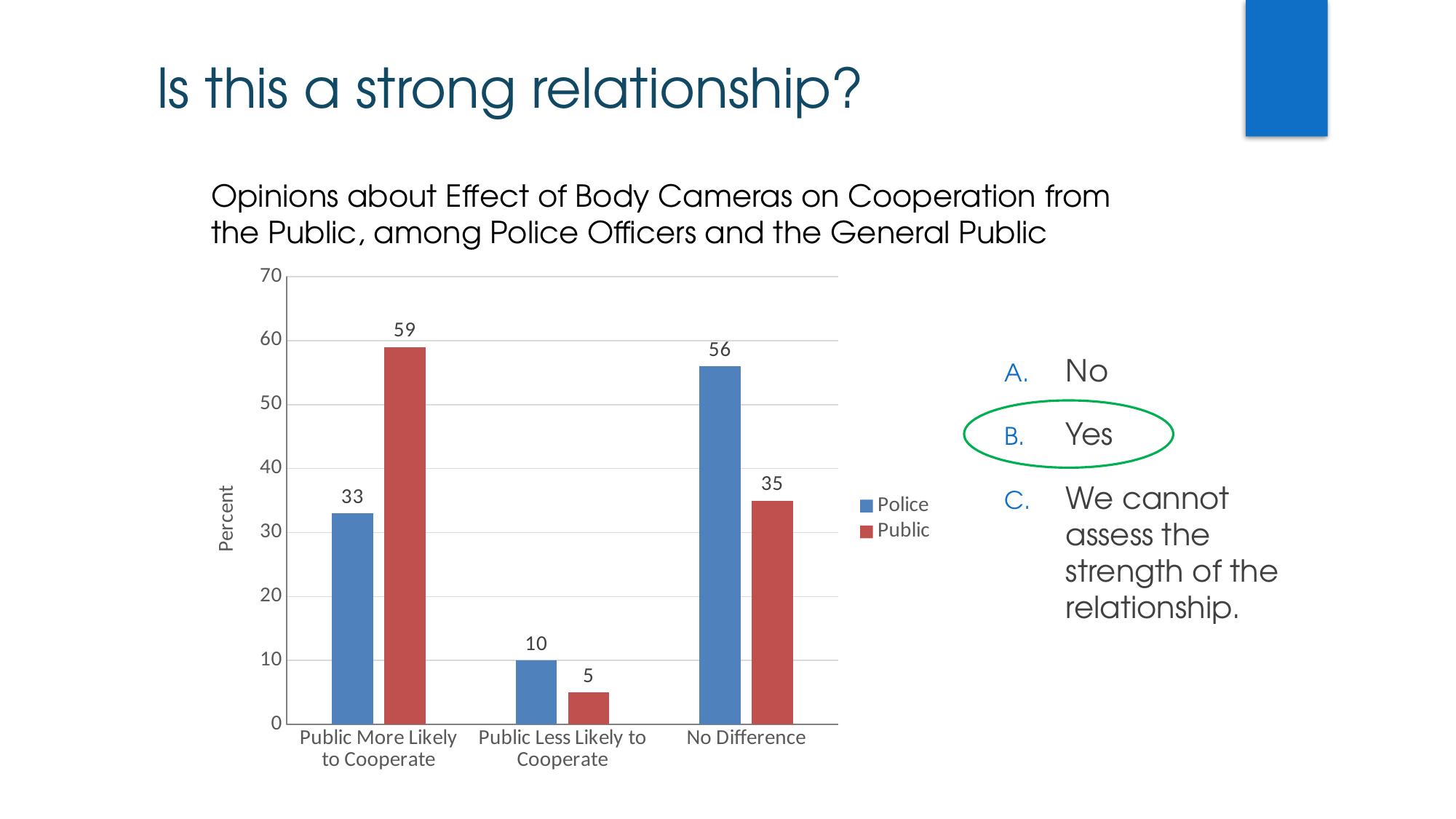

Is this a strong relationship?
Opinions about Effect of Body Cameras on Cooperation from the Public, among Police Officers and the General Public

### Chart

| Category | Police | Public |
|---|---|---|
| Public More Likely to Cooperate | 33.0 | 59.0 |
| Public Less Likely to Cooperate | 10.0 | 5.0 |
| No Difference | 56.0 | 35.0 |
No
Yes
We cannot assess the strength of the relationship.